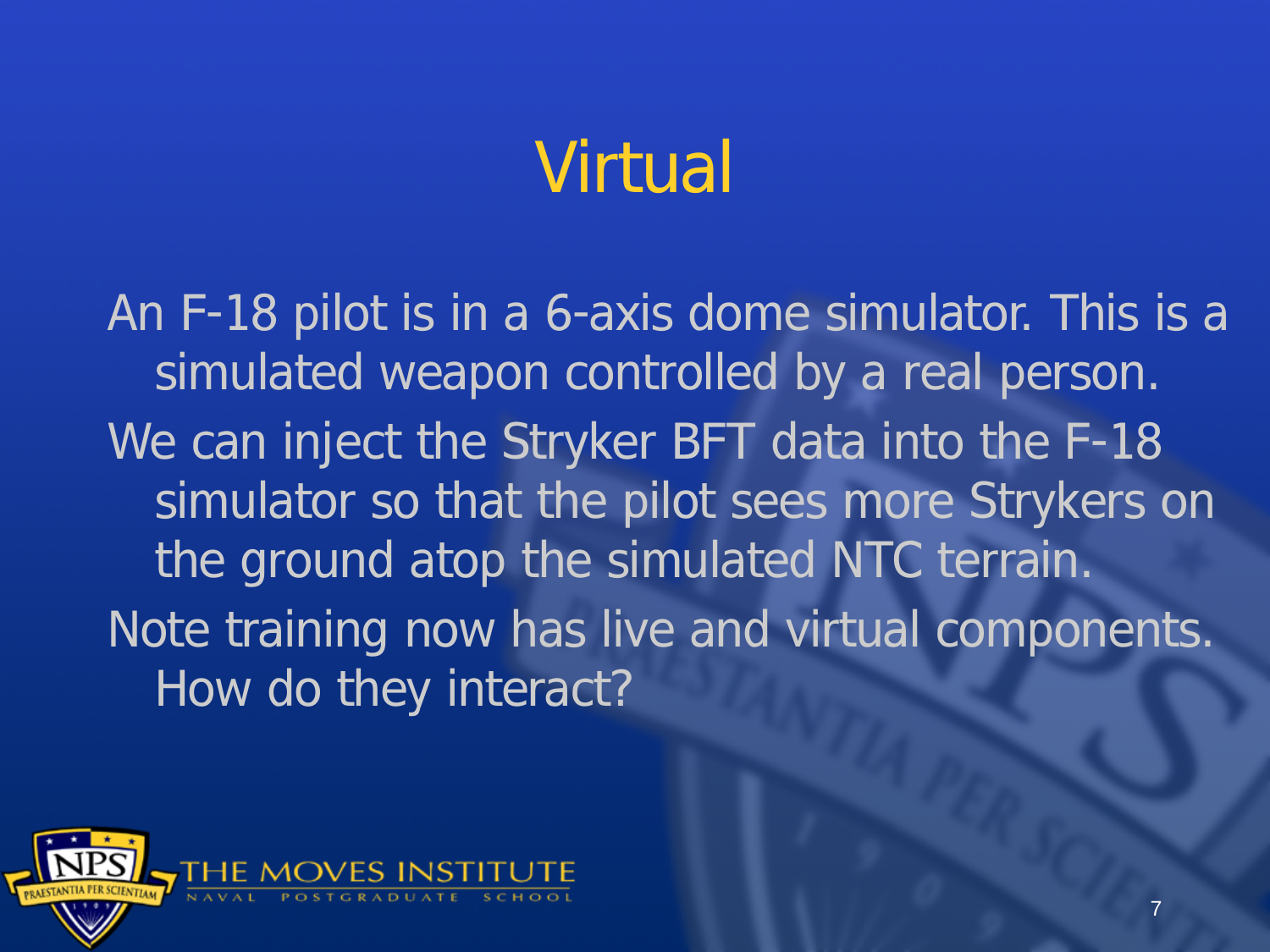

# Virtual
An F-18 pilot is in a 6-axis dome simulator. This is a simulated weapon controlled by a real person.
We can inject the Stryker BFT data into the F-18 simulator so that the pilot sees more Strykers on the ground atop the simulated NTC terrain.
Note training now has live and virtual components.  How do they interact?
7